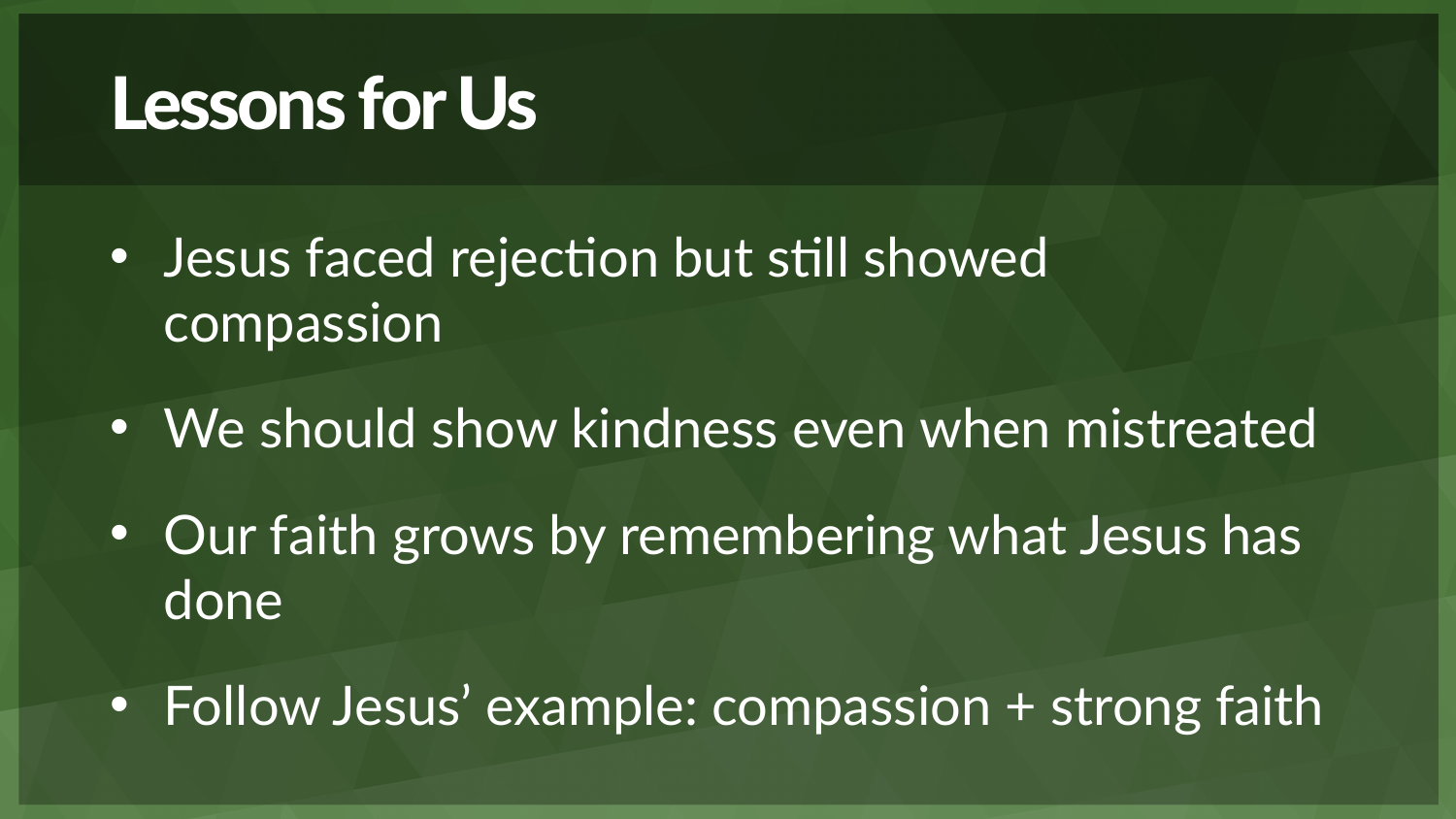

# Lessons for Us
Jesus faced rejection but still showed compassion
We should show kindness even when mistreated
Our faith grows by remembering what Jesus has done
Follow Jesus’ example: compassion + strong faith